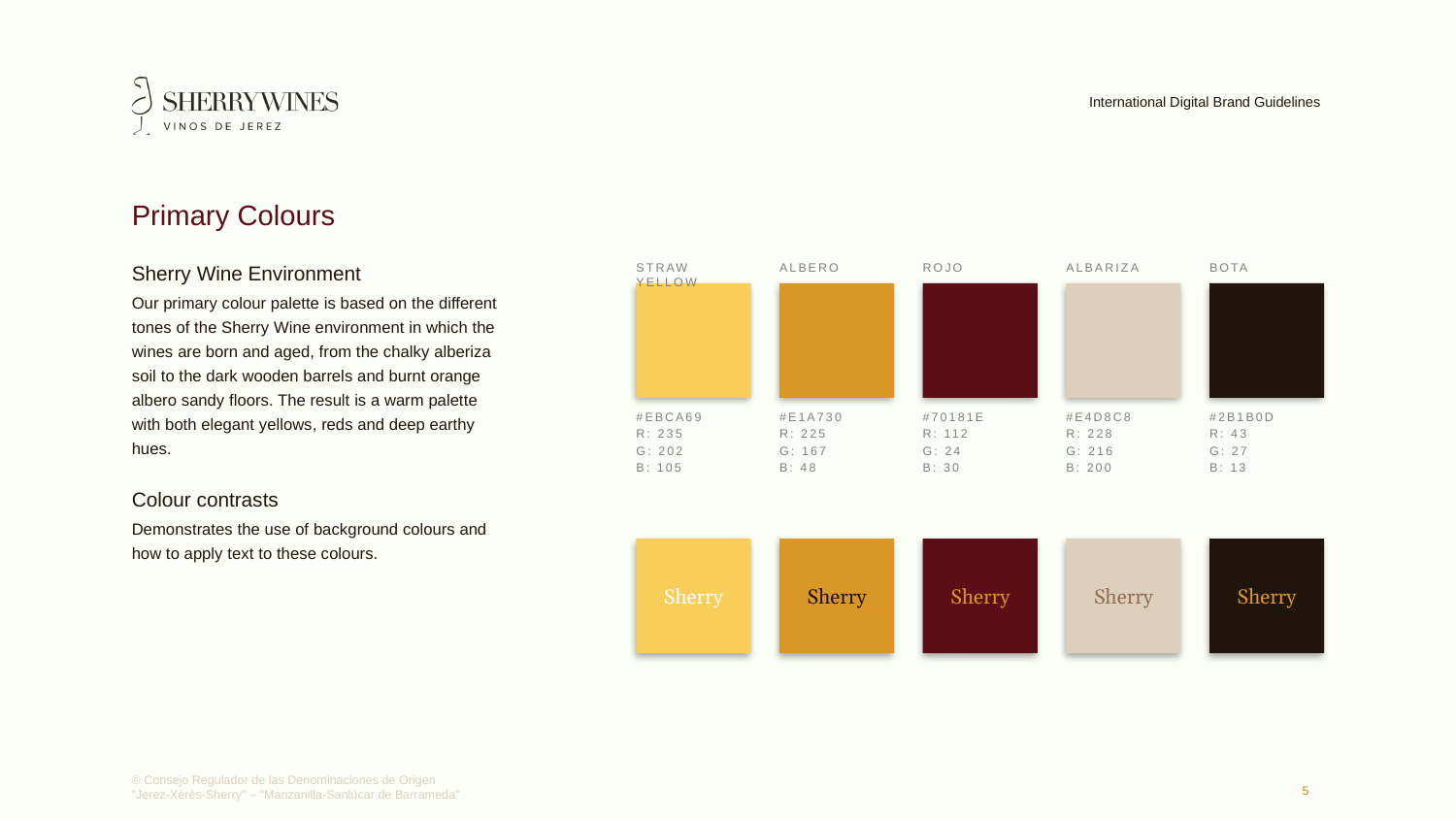

# Primary Colours
Sherry Wine Environment
Our primary colour palette is based on the different tones of the Sherry Wine environment in which the wines are born and aged, from the chalky alberiza soil to the dark wooden barrels and burnt orange albero sandy floors. The result is a warm palette with both elegant yellows, reds and deep earthy hues.

Colour contrasts
Demonstrates the use of background colours and how to apply text to these colours.
STRAW YELLOW
Albero
Rojo
albariza
Bota

#ebca69
R: 235
G: 202
B: 105
#e1a730
R: 225
G: 167
B: 48
#70181e
R: 112
G: 24
B: 30
#e4d8c8
R: 228
G: 216
B: 200
#2b1b0d
R: 43
G: 27
B: 13

Sherry
Sherry
Sherry
Sherry
Sherry
5